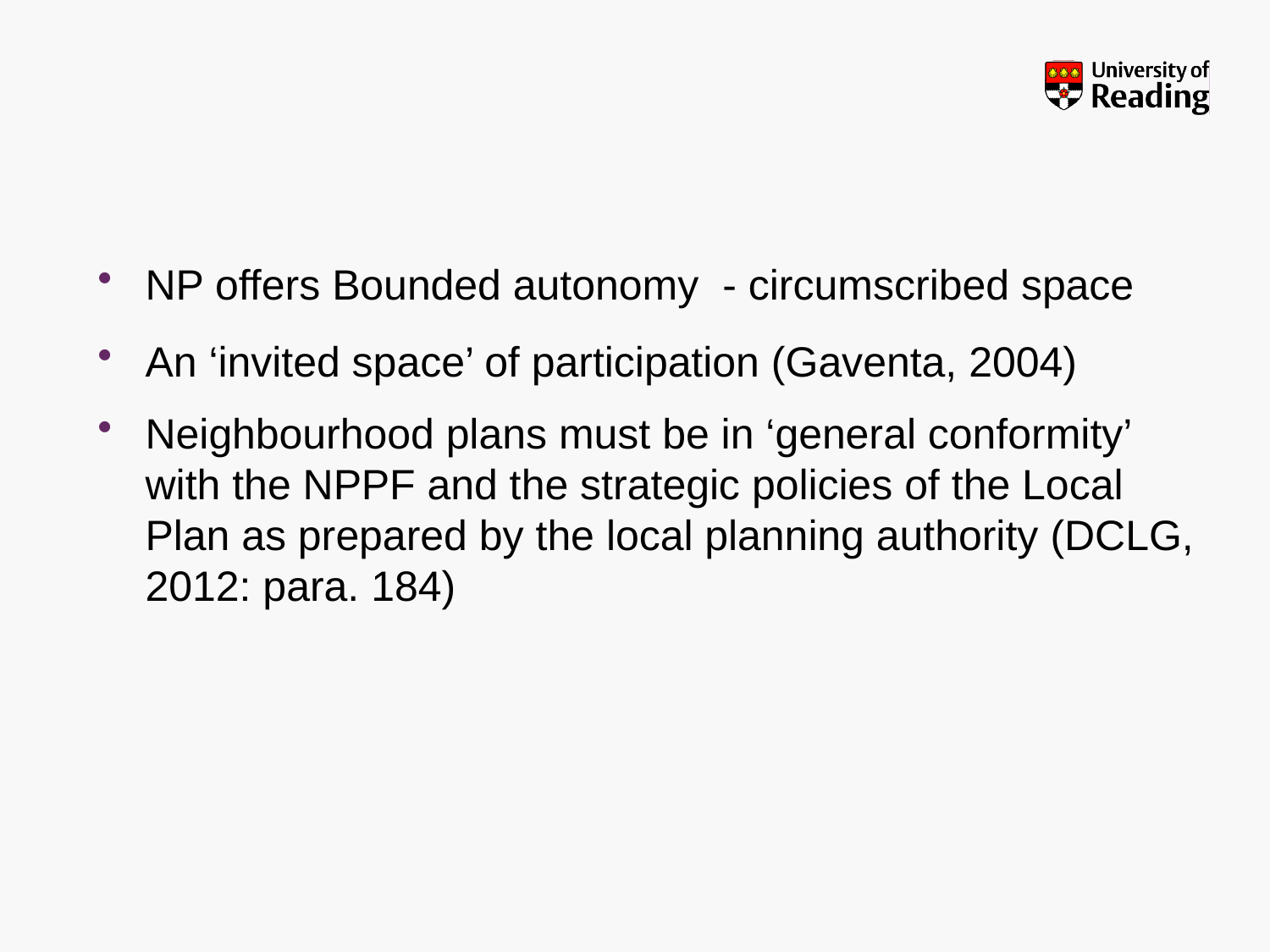

NP offers Bounded autonomy  - circumscribed space
An ‘invited space’ of participation (Gaventa, 2004)
Neighbourhood plans must be in ‘general conformity’ with the NPPF and the strategic policies of the Local Plan as prepared by the local planning authority (DCLG, 2012: para. 184)